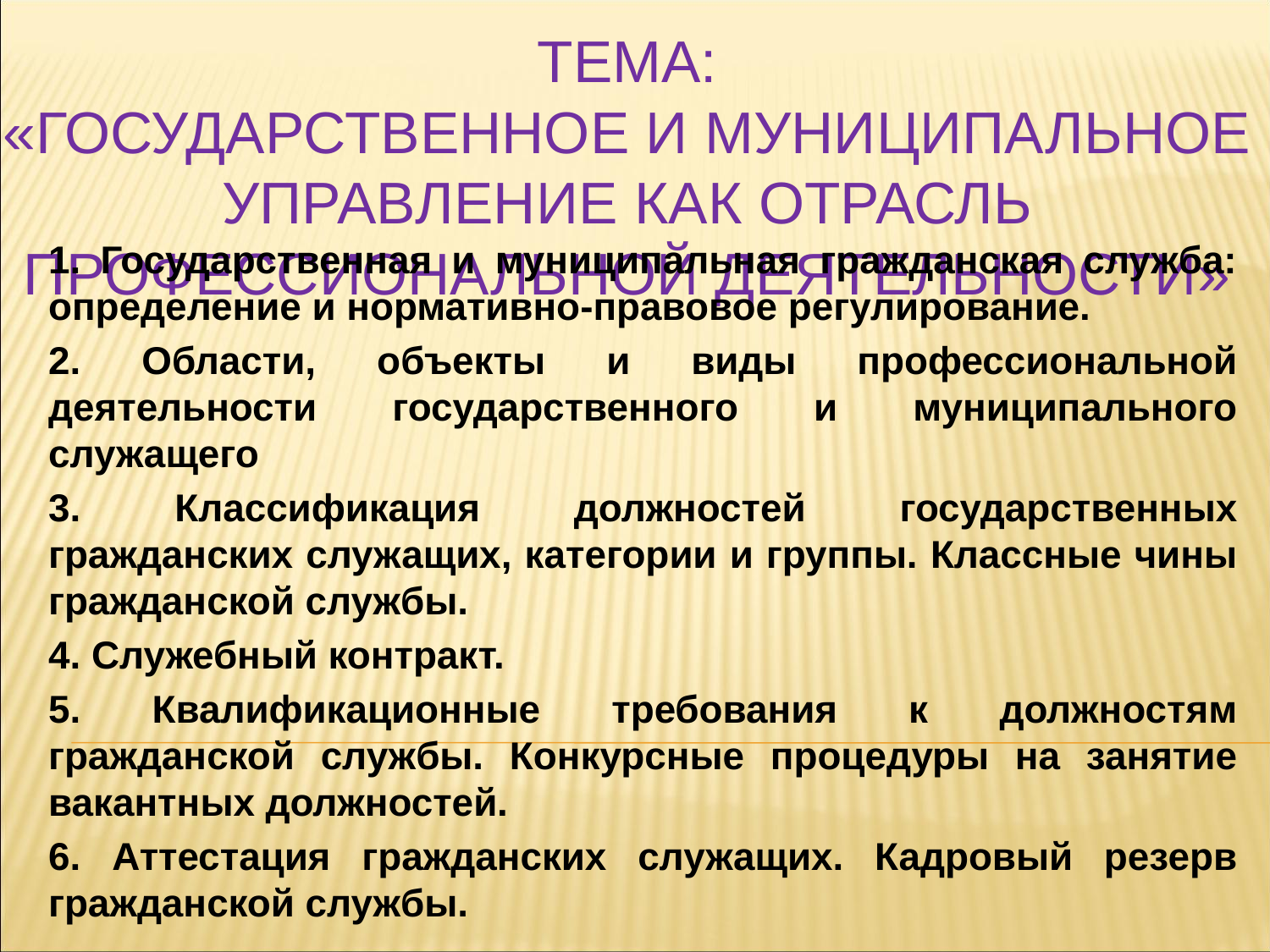

# Тема: «Государственное и муниципальное управление как отрасль профессиональной деятельности»
1. Государственная и муниципальная гражданская служба: определение и нормативно-правовое регулирование.
2. Области, объекты и виды профессиональной деятельности государственного и муниципального служащего
3. Классификация должностей государственных гражданских служащих, категории и группы. Классные чины гражданской службы.
4. Служебный контракт.
5. Квалификационные требования к должностям гражданской службы. Конкурсные процедуры на занятие вакантных должностей.
6. Аттестация гражданских служащих. Кадровый резерв гражданской службы.